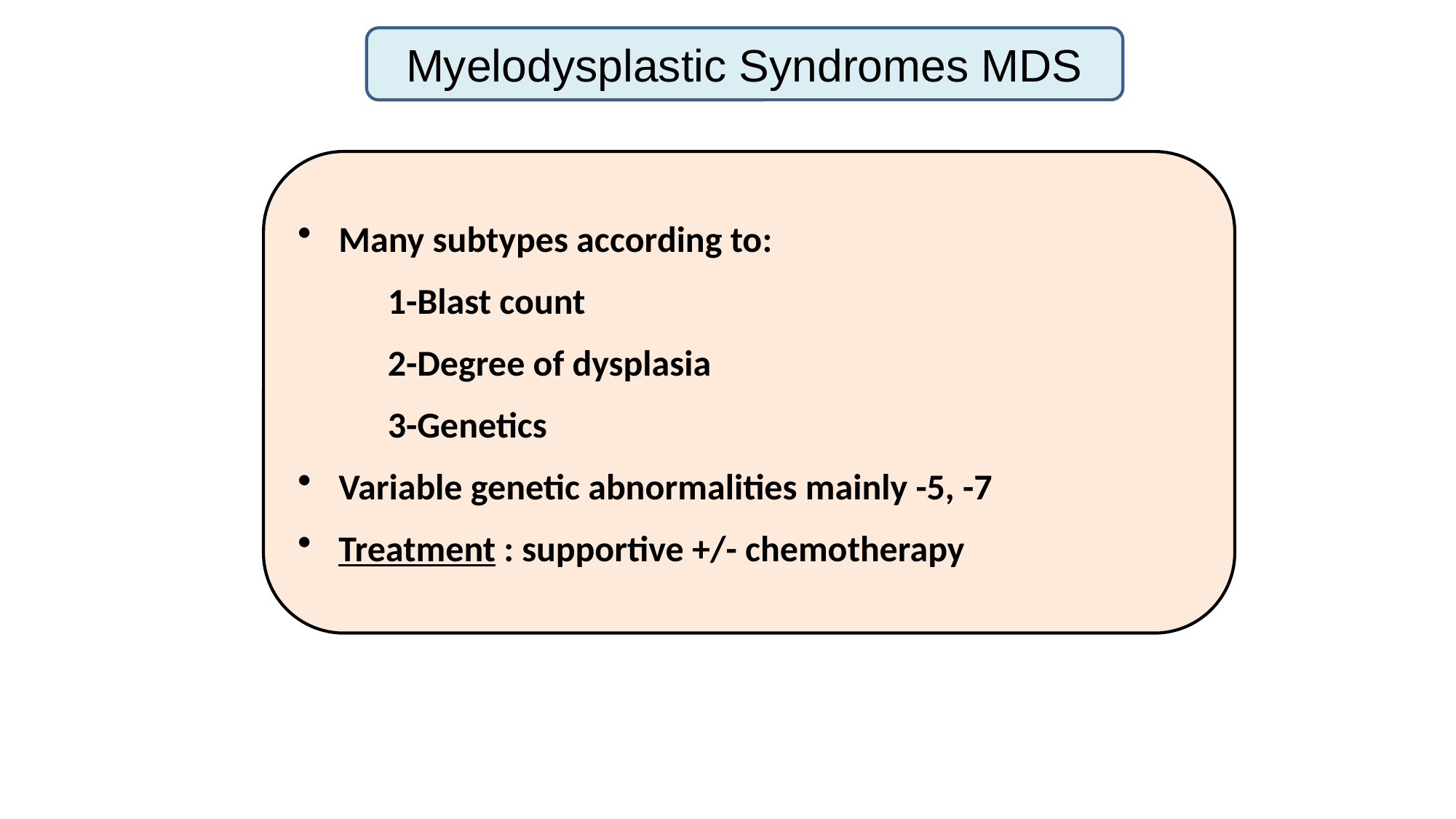

Myelodysplastic Syndromes MDS
Many subtypes according to:
           1-Blast count
           2-Degree of dysplasia
           3-Genetics
Variable genetic abnormalities mainly -5, -7
Treatment : supportive +/- chemotherapy